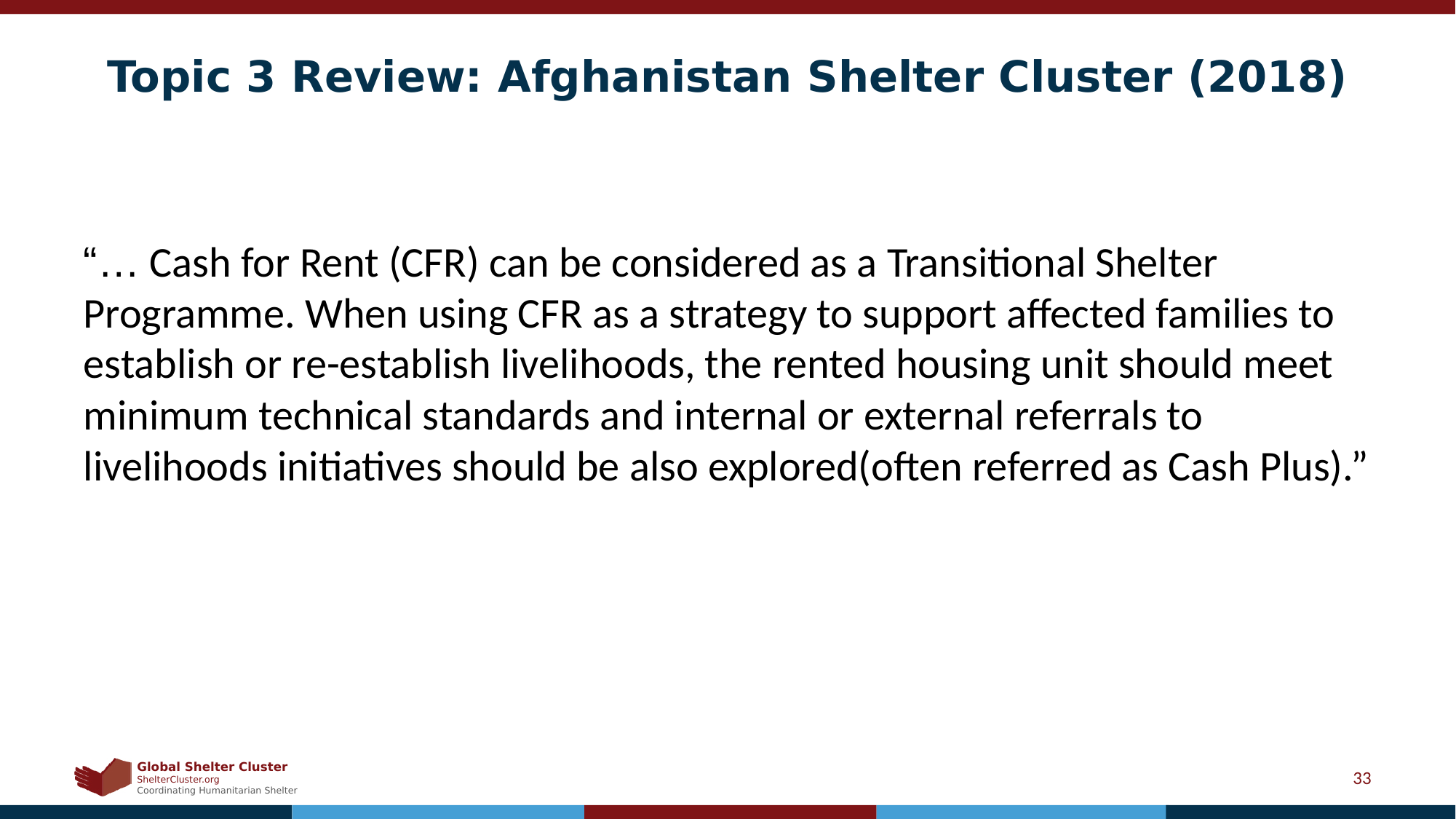

# Topic 3 Review: Afghanistan Shelter Cluster (2018)

“… Cash for Rent (CFR) can be considered as a Transitional Shelter Programme. When using CFR as a strategy to support affected families to establish or re-establish livelihoods, the rented housing unit should meet minimum technical standards and internal or external referrals to livelihoods initiatives should be also explored(often referred as Cash Plus).”
33